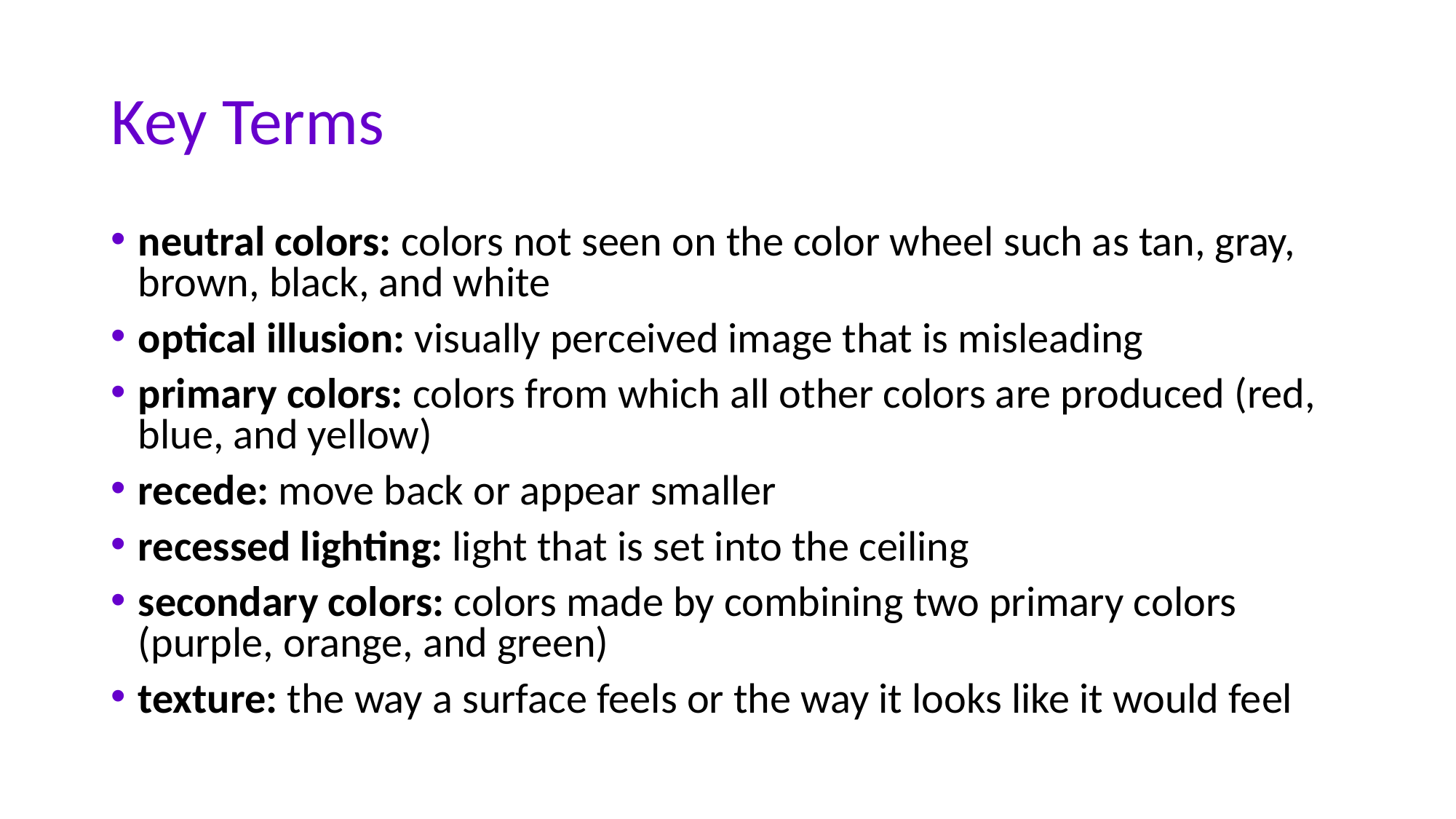

# Key Terms
neutral colors: colors not seen on the color wheel such as tan, gray, brown, black, and white
optical illusion: visually perceived image that is misleading
primary colors: colors from which all other colors are produced (red, blue, and yellow)
recede: move back or appear smaller
recessed lighting: light that is set into the ceiling
secondary colors: colors made by combining two primary colors (purple, orange, and green)
texture: the way a surface feels or the way it looks like it would feel